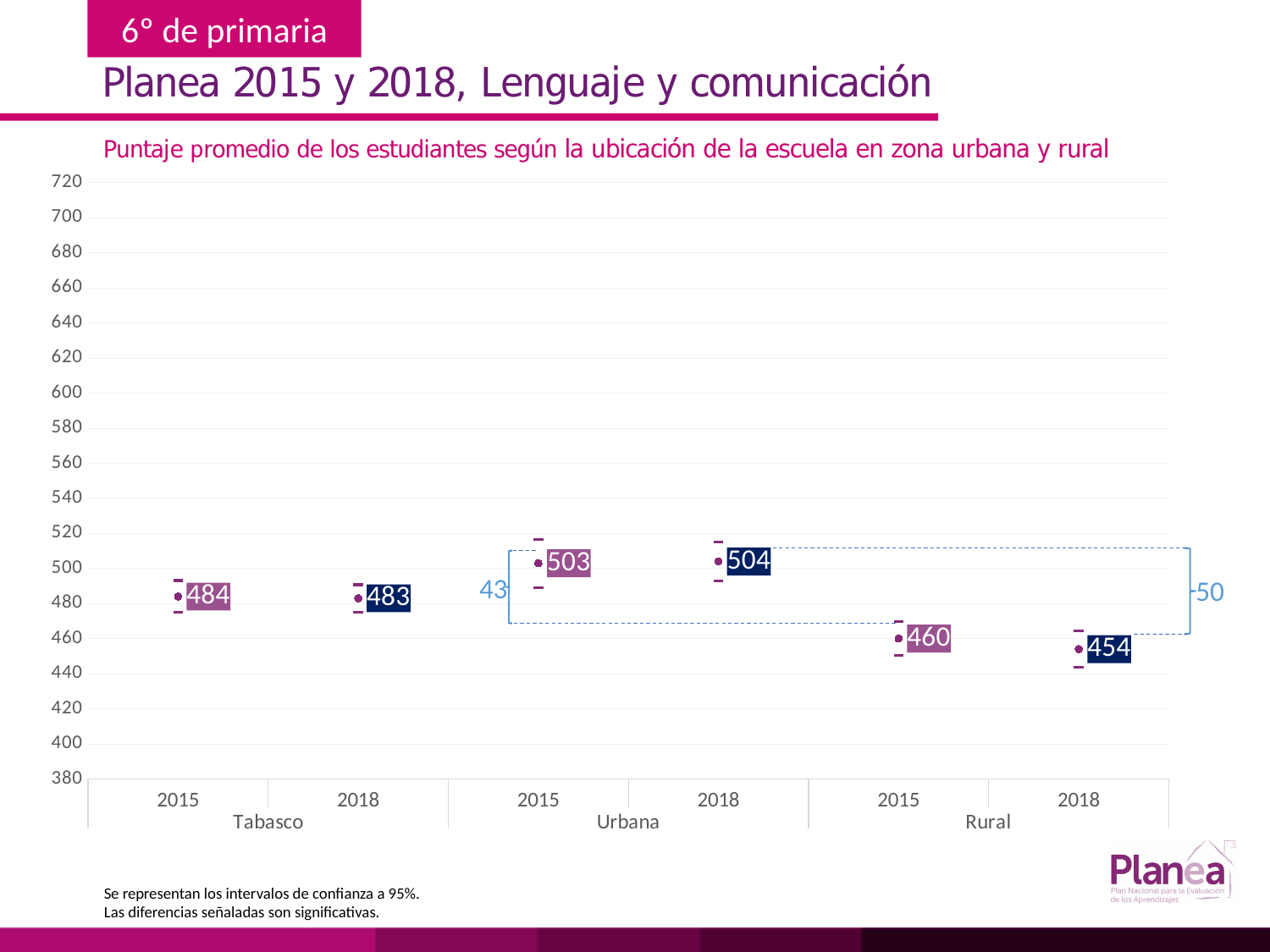

Planea 2015 y 2018, Lenguaje y comunicación

Puntaje promedio de los estudiantes según la ubicación de la escuela en zona urbana y rural

### Chart

| Category |  |  |  |
|---|---|---|---|
| 2015 | 474.846 | 493.154 | 484.0 |
| 2018 | 475.239 | 490.761 | 483.0 |
| 2015 | 489.269 | 516.731 | 503.0 |
| 2018 | 493.055 | 514.945 | 504.0 |
| 2015 | 450.249 | 469.751 | 460.0 |
| 2018 | 443.652 | 464.348 | 454.0 |
50

43
Se representan los intervalos de confianza a 95%.
Las diferencias señaladas son significativas.